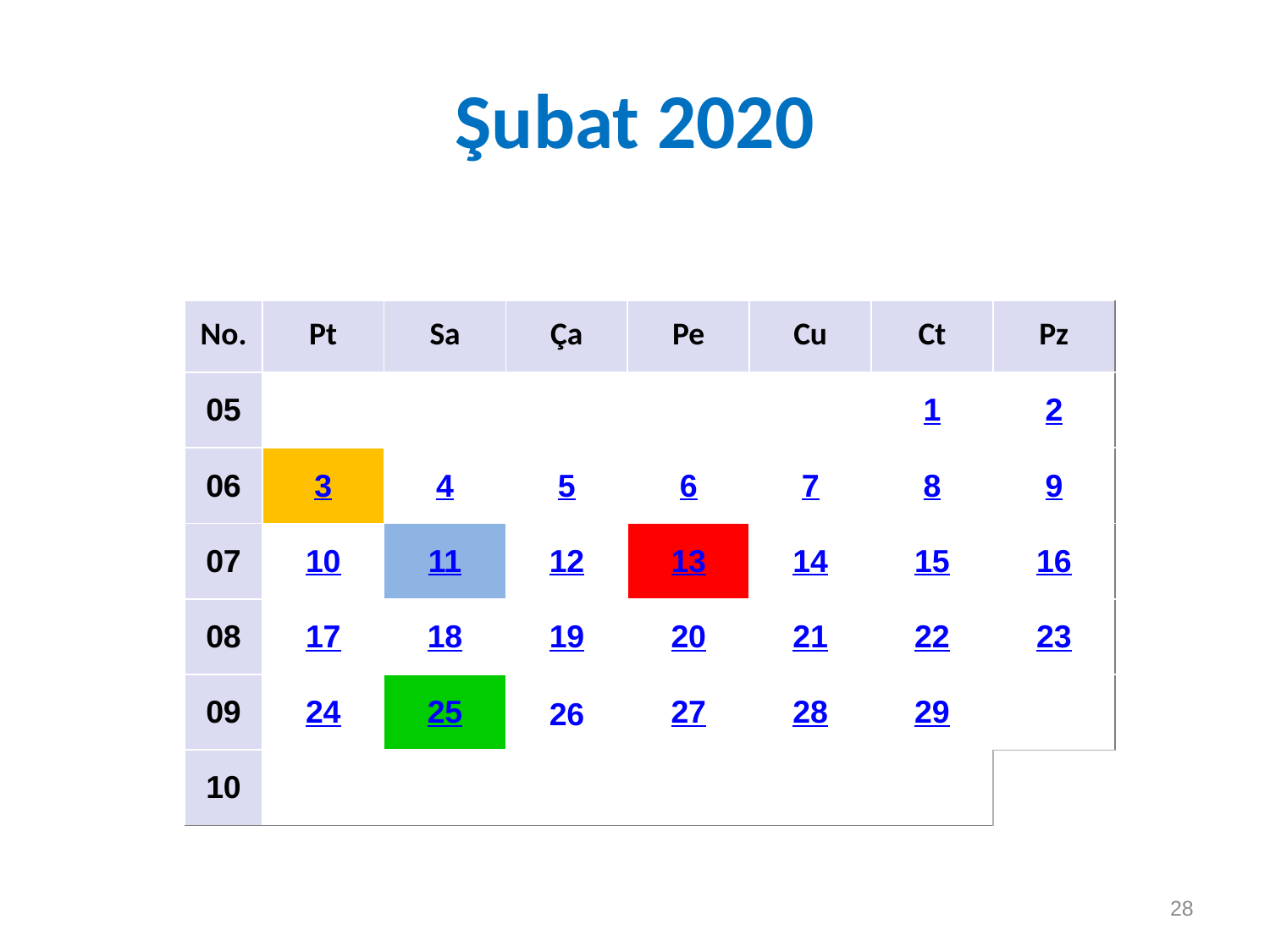

# Şubat 2020
|  |  |  |  |  |  |  |  |
| --- | --- | --- | --- | --- | --- | --- | --- |
| No. | Pt | Sa | Ça | Pe | Cu | Ct | Pz |
| 05 |  |  |  |  |  | 1 | 2 |
| 06 | 3 | 4 | 5 | 6 | 7 | 8 | 9 |
| 07 | 10 | 11 | 12 | 13 | 14 | 15 | 16 |
| 08 | 17 | 18 | 19 | 20 | 21 | 22 | 23 |
| 09 | 24 | 25 | 26 | 27 | 28 | 29 |  |
| 10 |  |  |  |  |  |  |  |

28